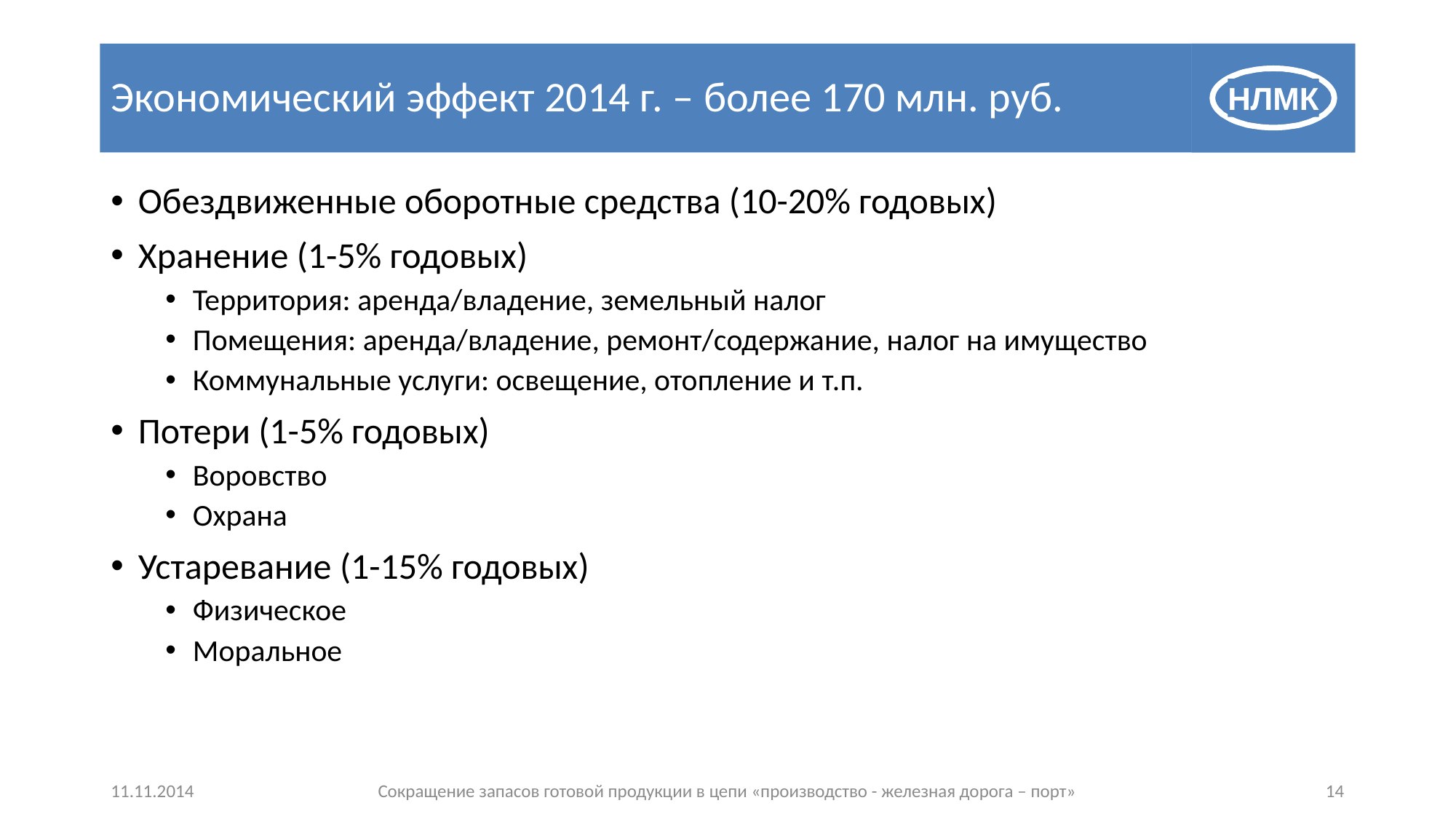

# Экономический эффект 2014 г. – более 170 млн. руб.
Обездвиженные оборотные средства (10-20% годовых)
Хранение (1-5% годовых)
Территория: аренда/владение, земельный налог
Помещения: аренда/владение, ремонт/содержание, налог на имущество
Коммунальные услуги: освещение, отопление и т.п.
Потери (1-5% годовых)
Воровство
Охрана
Устаревание (1-15% годовых)
Физическое
Моральное
11.11.2014
14
Сокращение запасов готовой продукции в цепи «производство - железная дорога – порт»